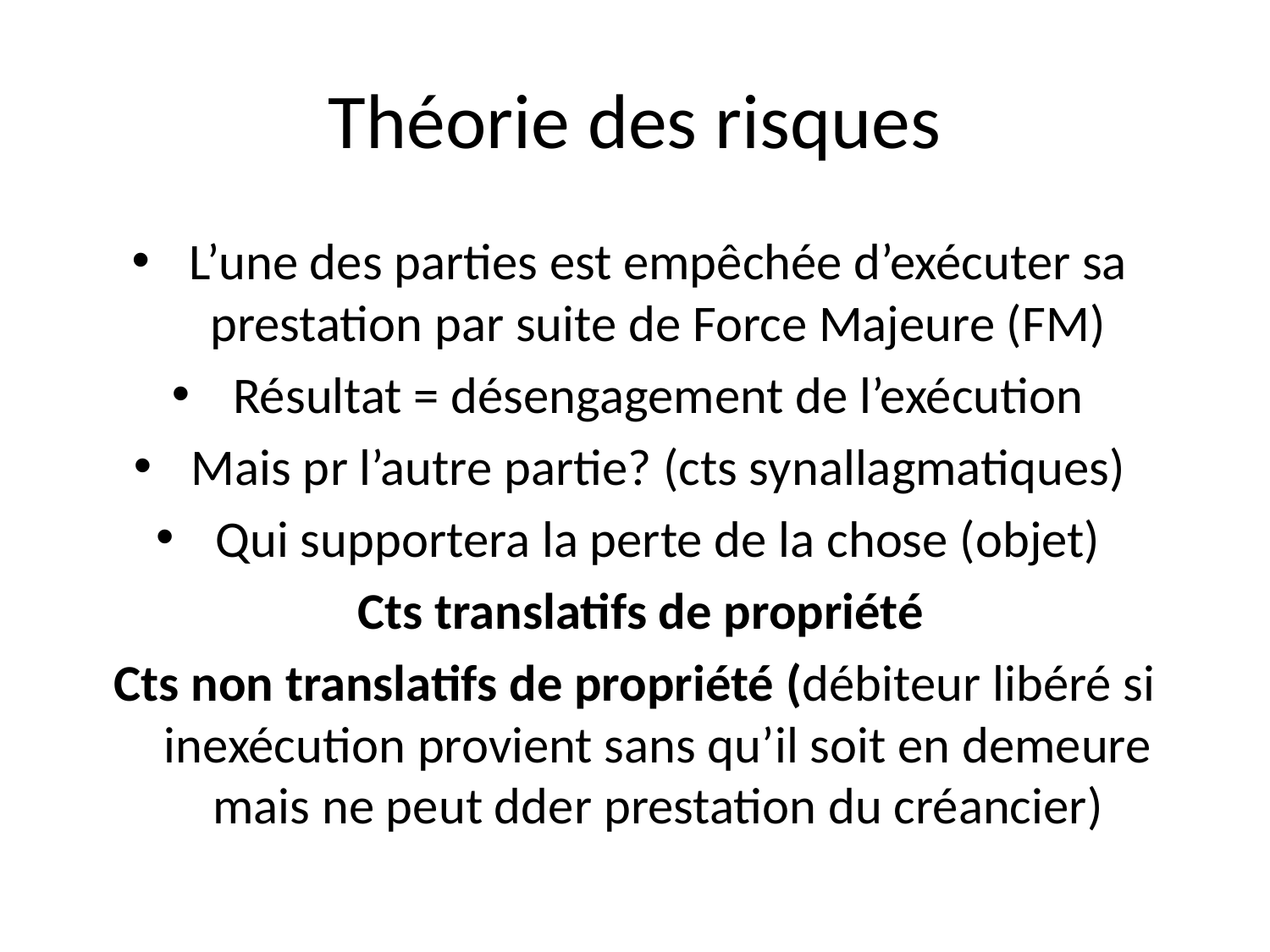

# Théorie des risques
L’une des parties est empêchée d’exécuter sa prestation par suite de Force Majeure (FM)
Résultat = désengagement de l’exécution
Mais pr l’autre partie? (cts synallagmatiques)
Qui supportera la perte de la chose (objet)
 Cts translatifs de propriété
Cts non translatifs de propriété (débiteur libéré si inexécution provient sans qu’il soit en demeure mais ne peut dder prestation du créancier)